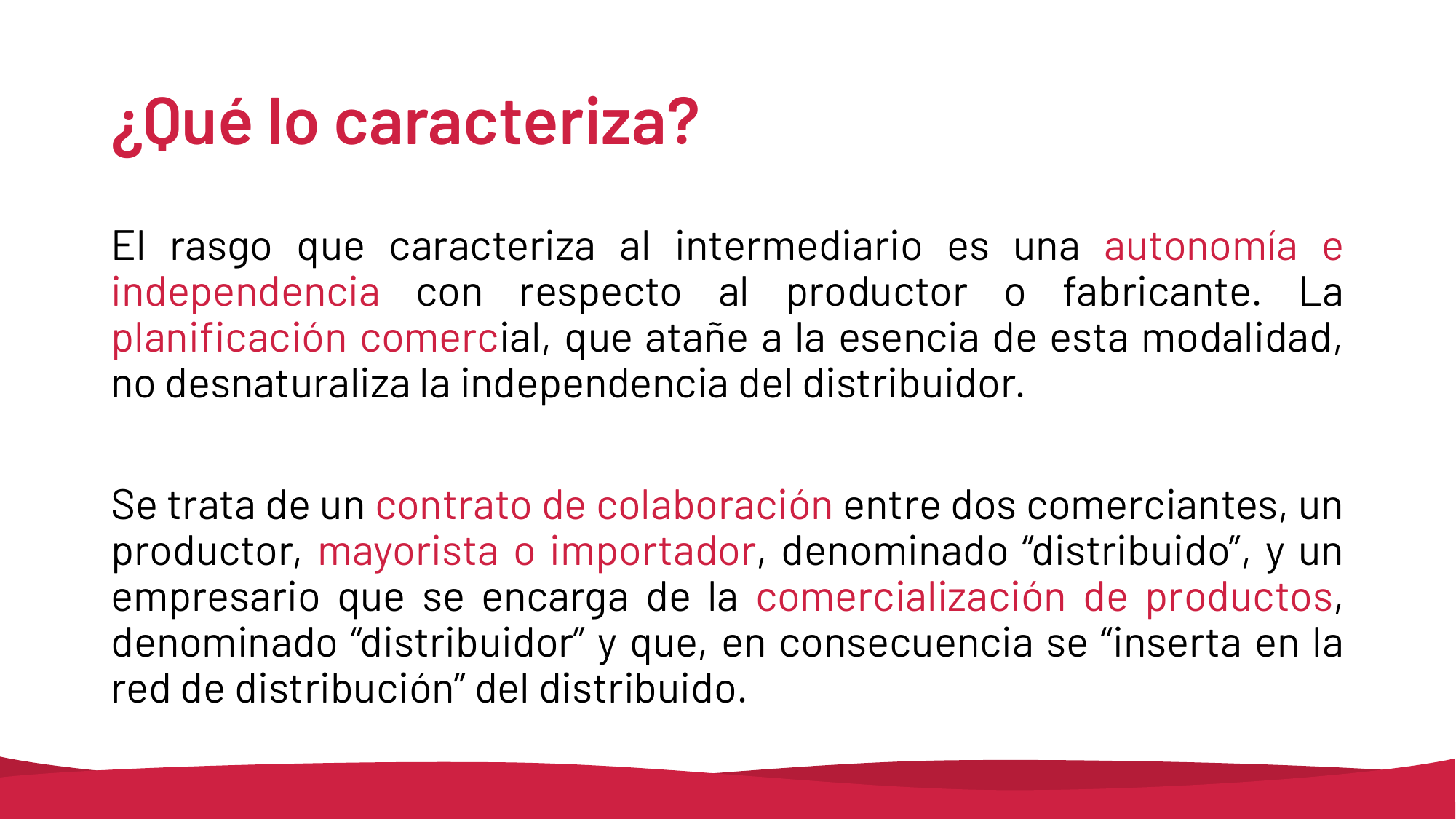

# ¿Qué lo caracteriza?
El rasgo que caracteriza al intermediario es una autonomía e independencia con respecto al productor o fabricante. La planificación comercial, que atañe a la esencia de esta modalidad, no desnaturaliza la independencia del distribuidor.

Se trata de un contrato de colaboración entre dos comerciantes, un productor, mayorista o importador, denominado “distribuido”, y un empresario que se encarga de la comercialización de productos, denominado “distribuidor” y que, en consecuencia se “inserta en la red de distribución” del distribuido.